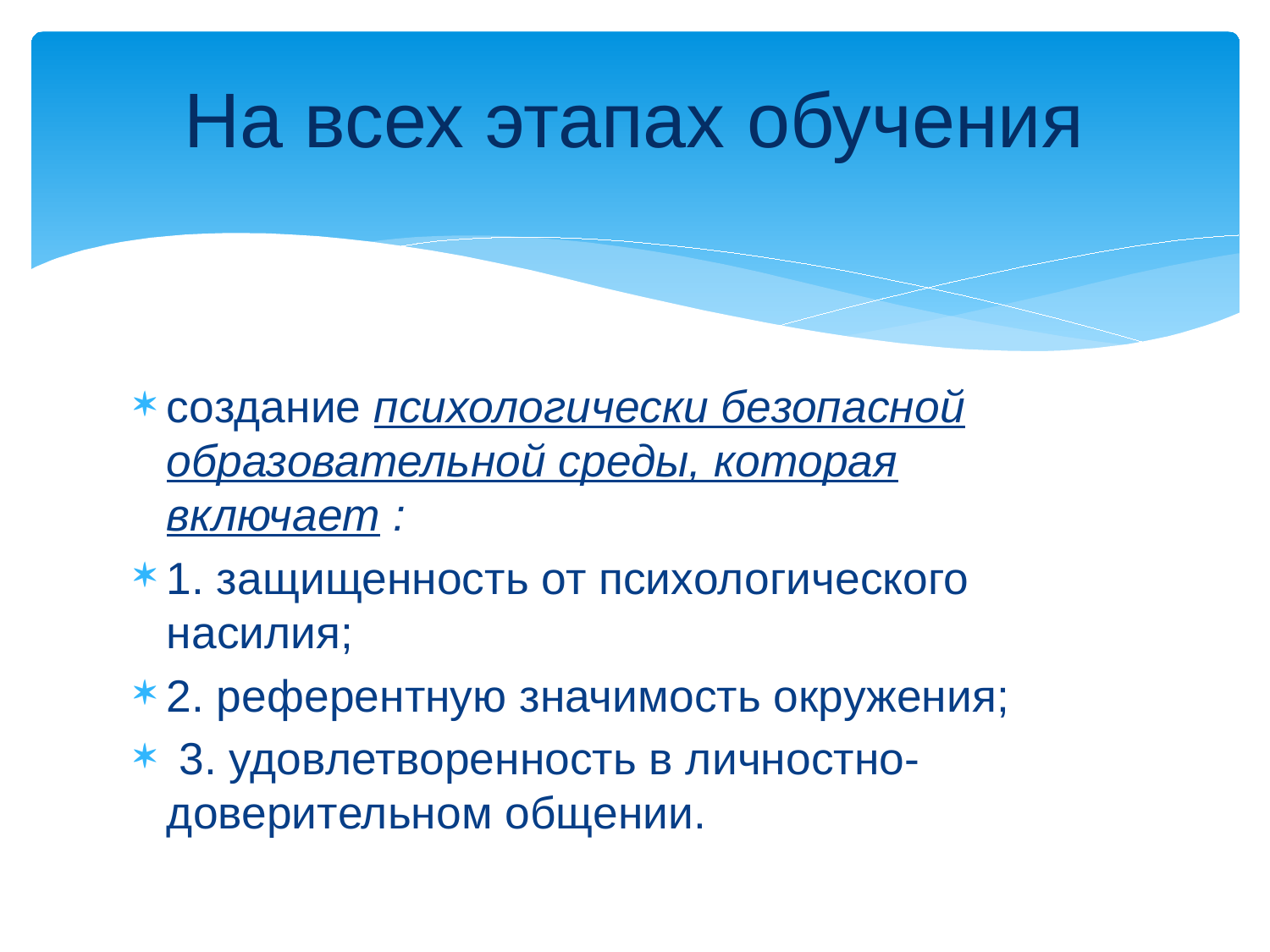

# На всех этапах обучения
создание психологически безопасной образовательной среды, которая включает :
1. защищенность от психологического насилия;
2. референтную значимость окружения;
 3. удовлетворенность в личностно-доверительном общении.